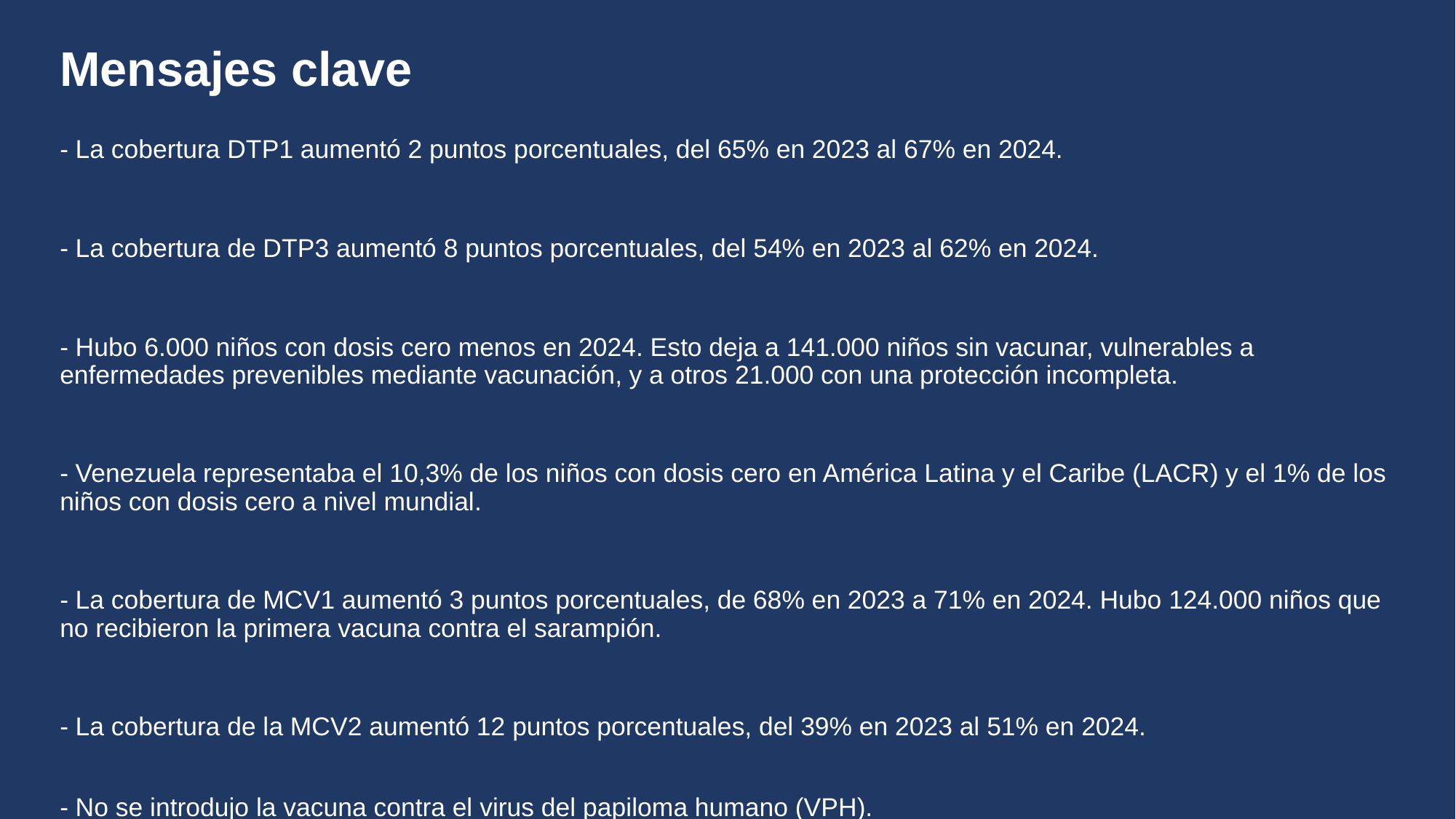

# Mensajes clave
- La cobertura DTP1 aumentó 2 puntos porcentuales, del 65% en 2023 al 67% en 2024.

- La cobertura de DTP3 aumentó 8 puntos porcentuales, del 54% en 2023 al 62% en 2024.

- Hubo 6.000 niños con dosis cero menos en 2024. Esto deja a 141.000 niños sin vacunar, vulnerables a enfermedades prevenibles mediante vacunación, y a otros 21.000 con una protección incompleta.

- Venezuela representaba el 10,3% de los niños con dosis cero en América Latina y el Caribe (LACR) y el 1% de los niños con dosis cero a nivel mundial.

- La cobertura de MCV1 aumentó 3 puntos porcentuales, de 68% en 2023 a 71% en 2024. Hubo 124.000 niños que no recibieron la primera vacuna contra el sarampión.

- La cobertura de la MCV2 aumentó 12 puntos porcentuales, del 39% en 2023 al 51% en 2024.

- No se introdujo la vacuna contra el virus del papiloma humano (VPH).